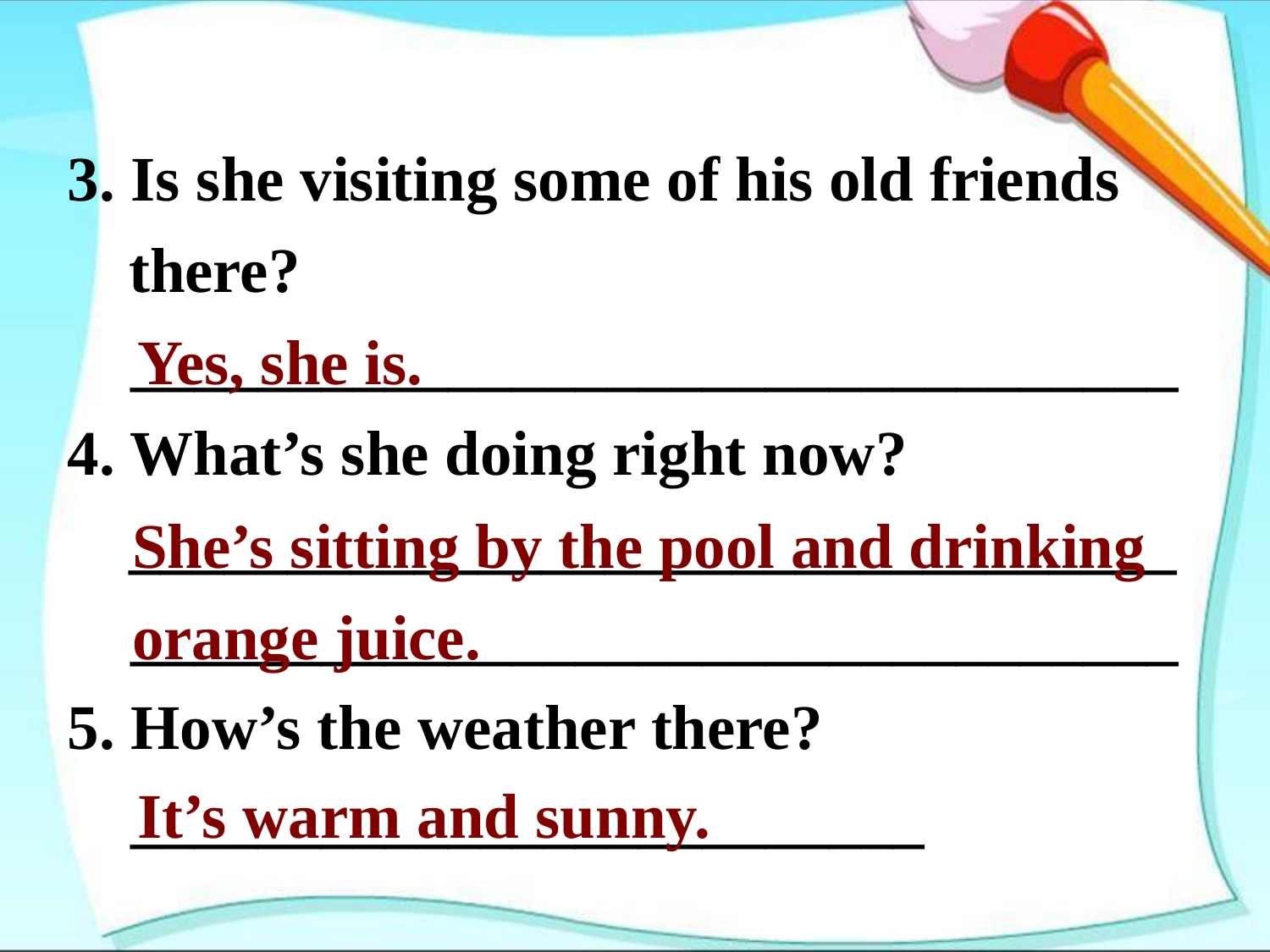

3. Is she visiting some of his old friends there?
    _________________________________
4. What’s she doing right now? _________________________________
    _________________________________
5. How’s the weather there?
    _________________________
Yes, she is.
She’s sitting by the pool and drinking orange juice.
It’s warm and sunny.